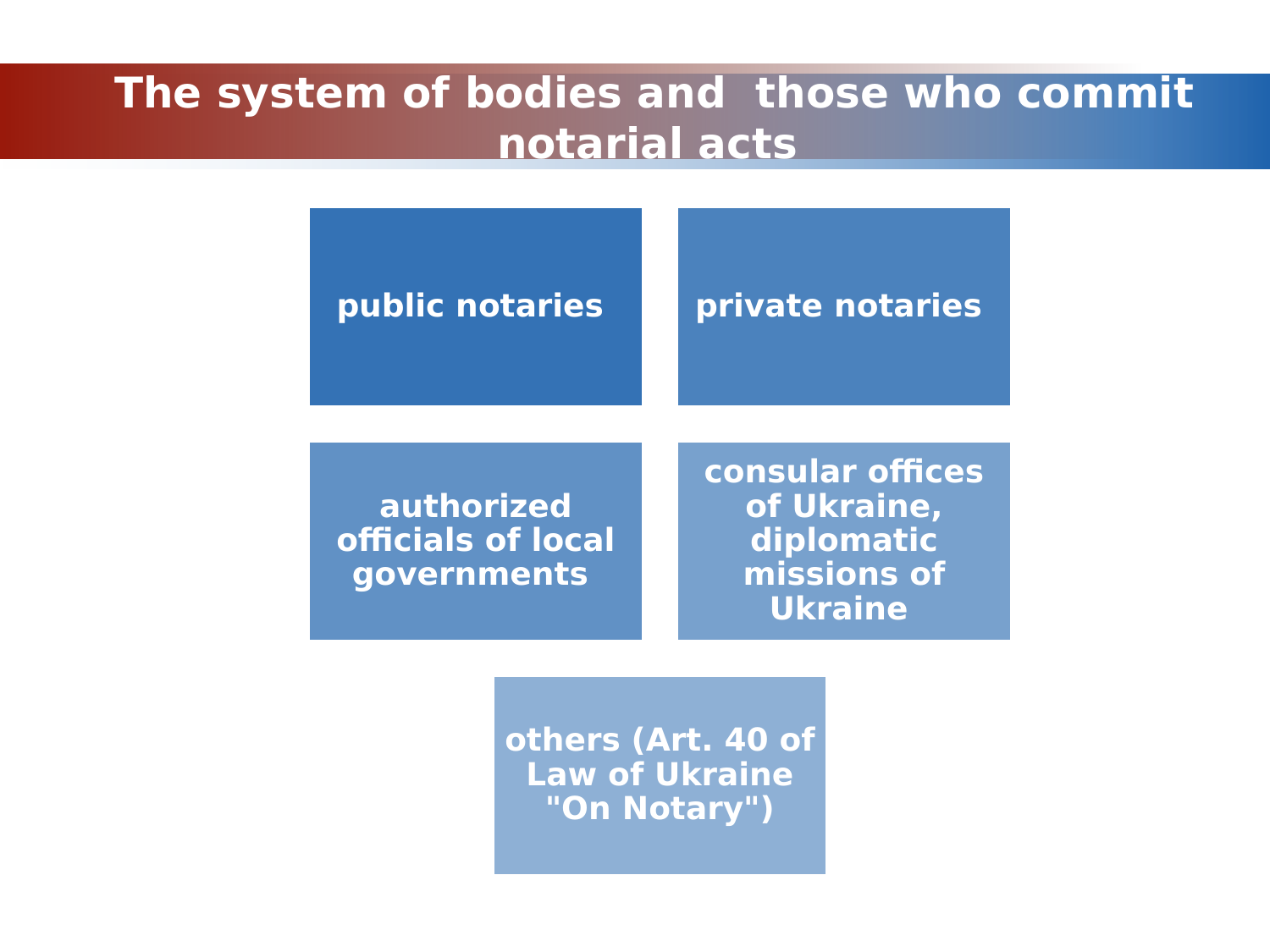

# The system of bodies and  those who commit notarial acts
public notaries
private notaries
authorized officials of local governments
consular offices of Ukraine, diplomatic missions of Ukraine
others (Art. 40 of Law of Ukraine "On Notary")